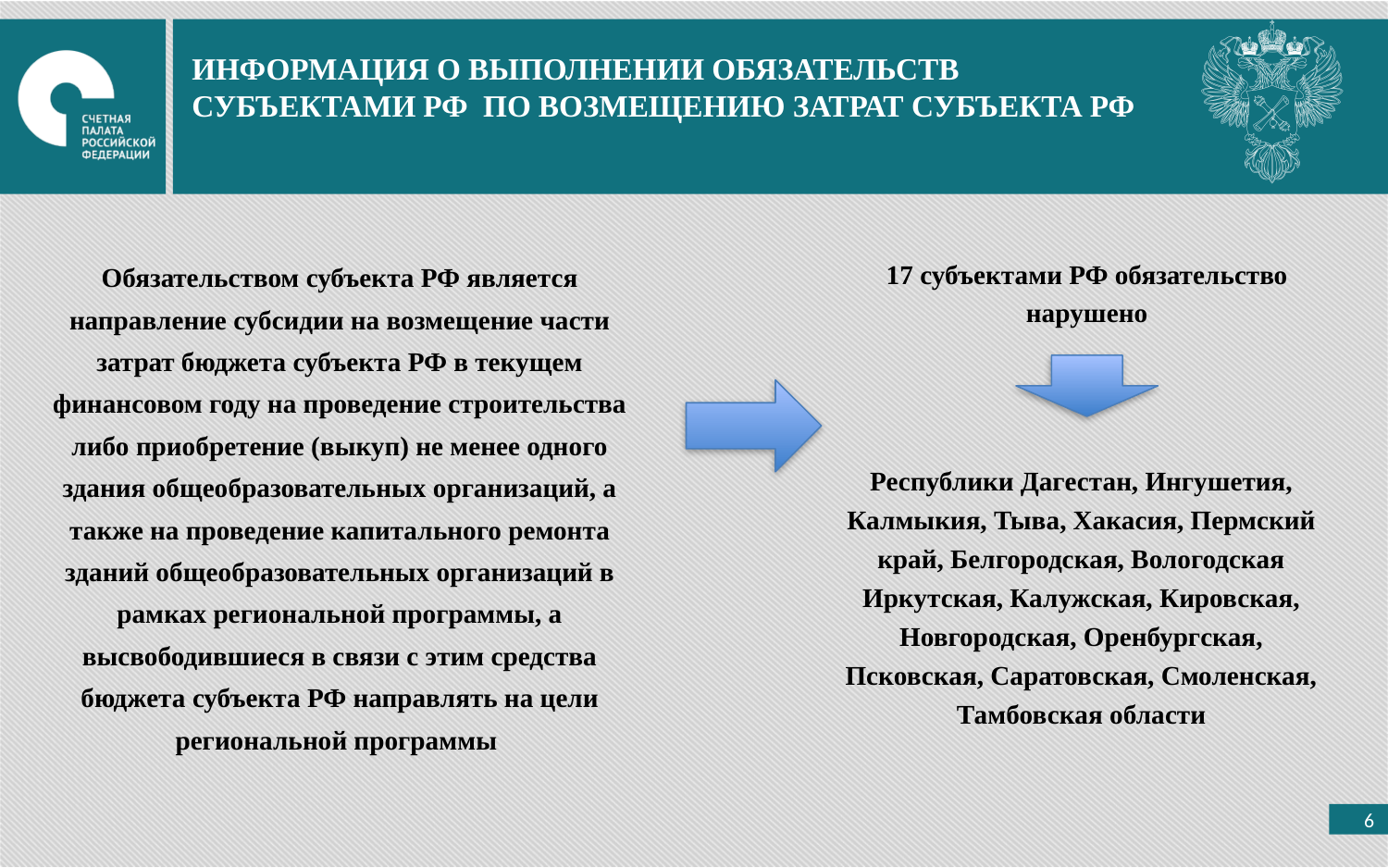

ИНФОРМАЦИЯ О ВЫПОЛНЕНИИ ОБЯЗАТЕЛЬСТВ СУБЪЕКТАМИ РФ  ПО ВОЗМЕЩЕНИЮ ЗАТРАТ СУБЪЕКТА РФ
Обязательством субъекта РФ является направление субсидии на возмещение части затрат бюджета субъекта РФ в текущем финансовом году на проведение строительства либо приобретение (выкуп) не менее одного здания общеобразовательных организаций, а также на проведение капитального ремонта зданий общеобразовательных организаций в рамках региональной программы, а высвободившиеся в связи с этим средства бюджета субъекта РФ направлять на цели региональной программы
17 субъектами РФ обязательство нарушено

Республики Дагестан, Ингушетия, Калмыкия, Тыва, Хакасия, Пермский край, Белгородская, Вологодская Иркутская, Калужская, Кировская, Новгородская, Оренбургская, Псковская, Саратовская, Смоленская, Тамбовская области